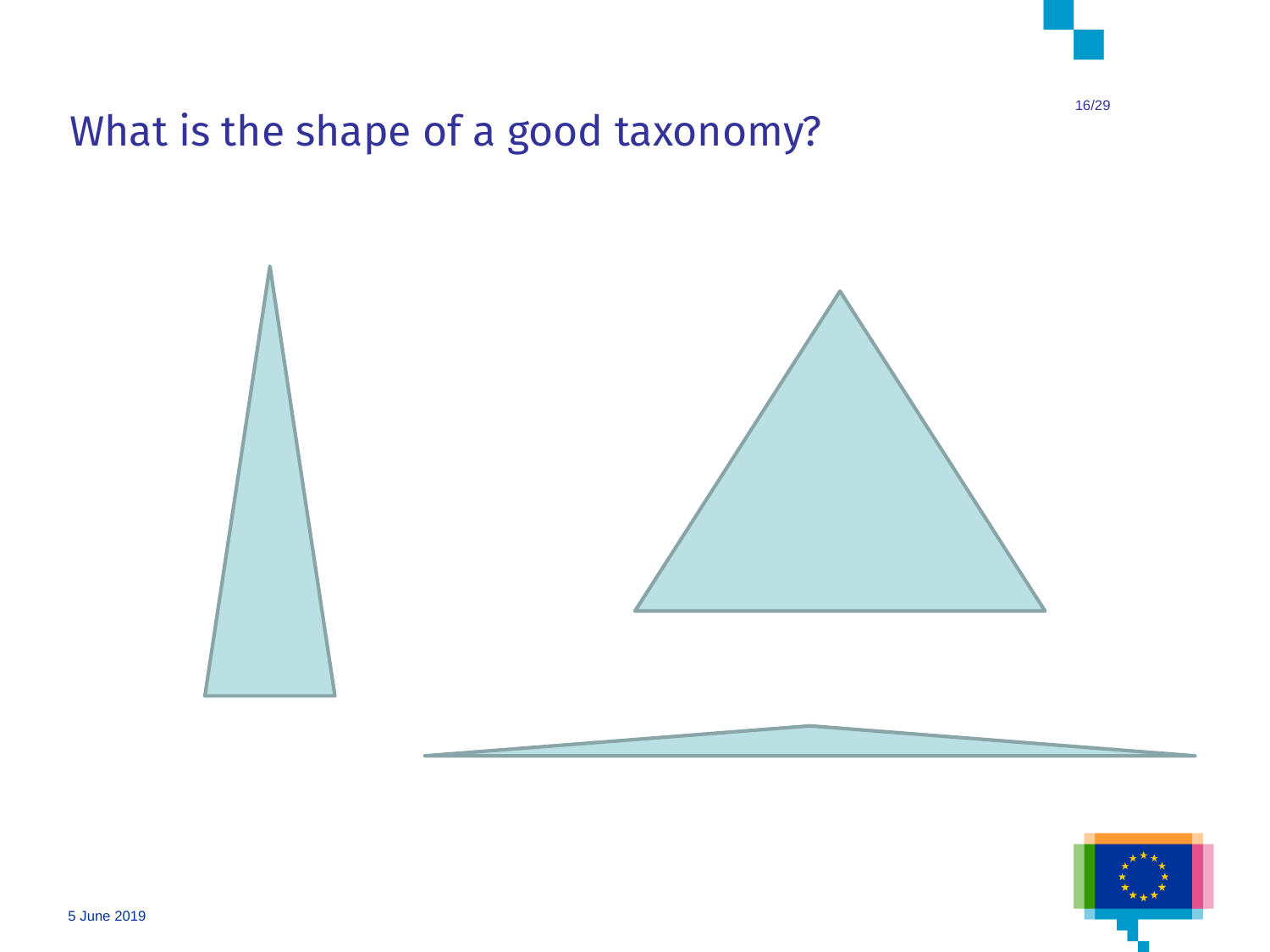

16/29
# What is the shape of a good taxonomy?

5 June 2019